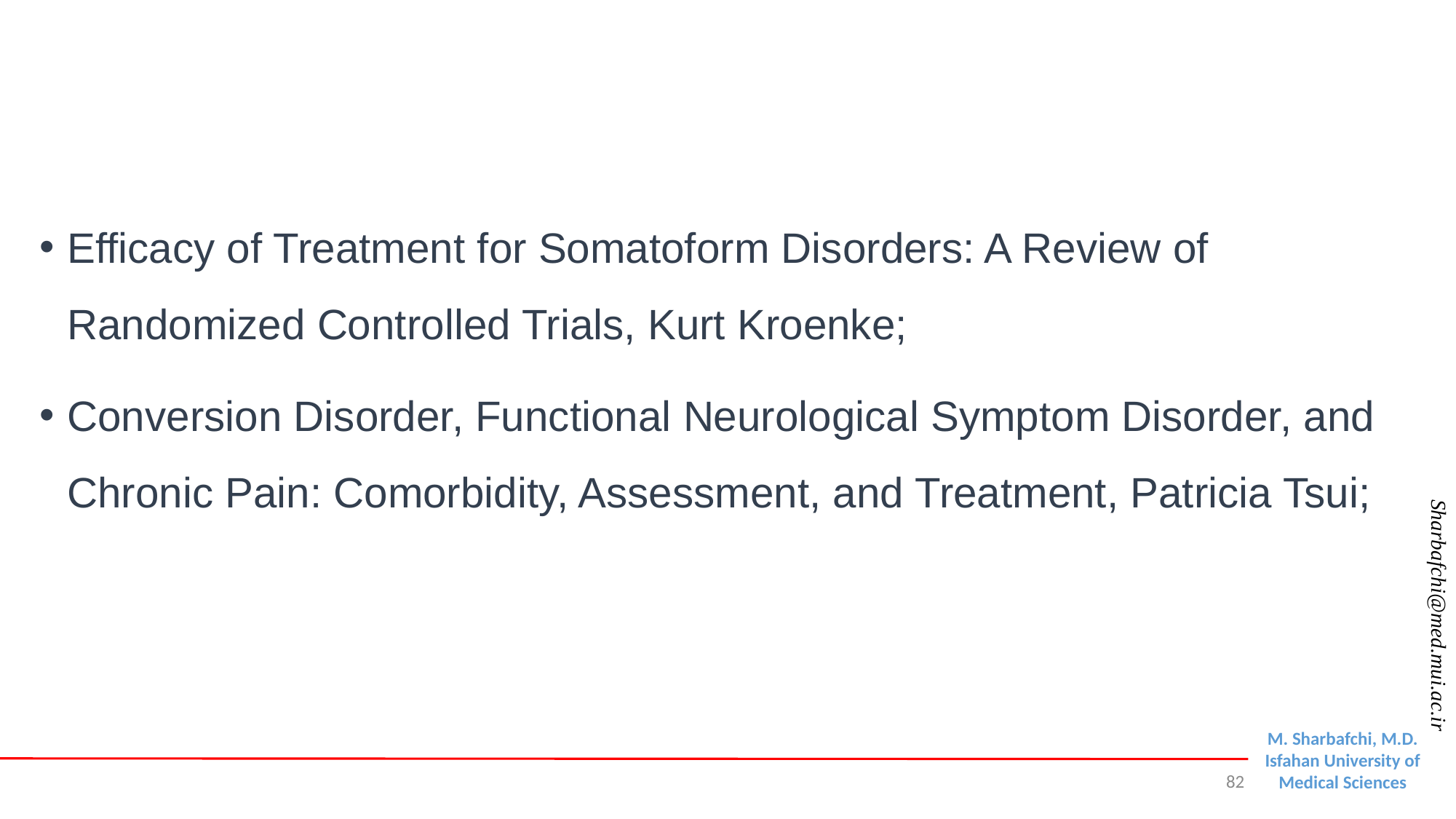

#
Efficacy of Treatment for Somatoform Disorders: A Review of Randomized Controlled Trials, Kurt Kroenke;
Conversion Disorder, Functional Neurological Symptom Disorder, and Chronic Pain: Comorbidity, Assessment, and Treatment, Patricia Tsui;

82